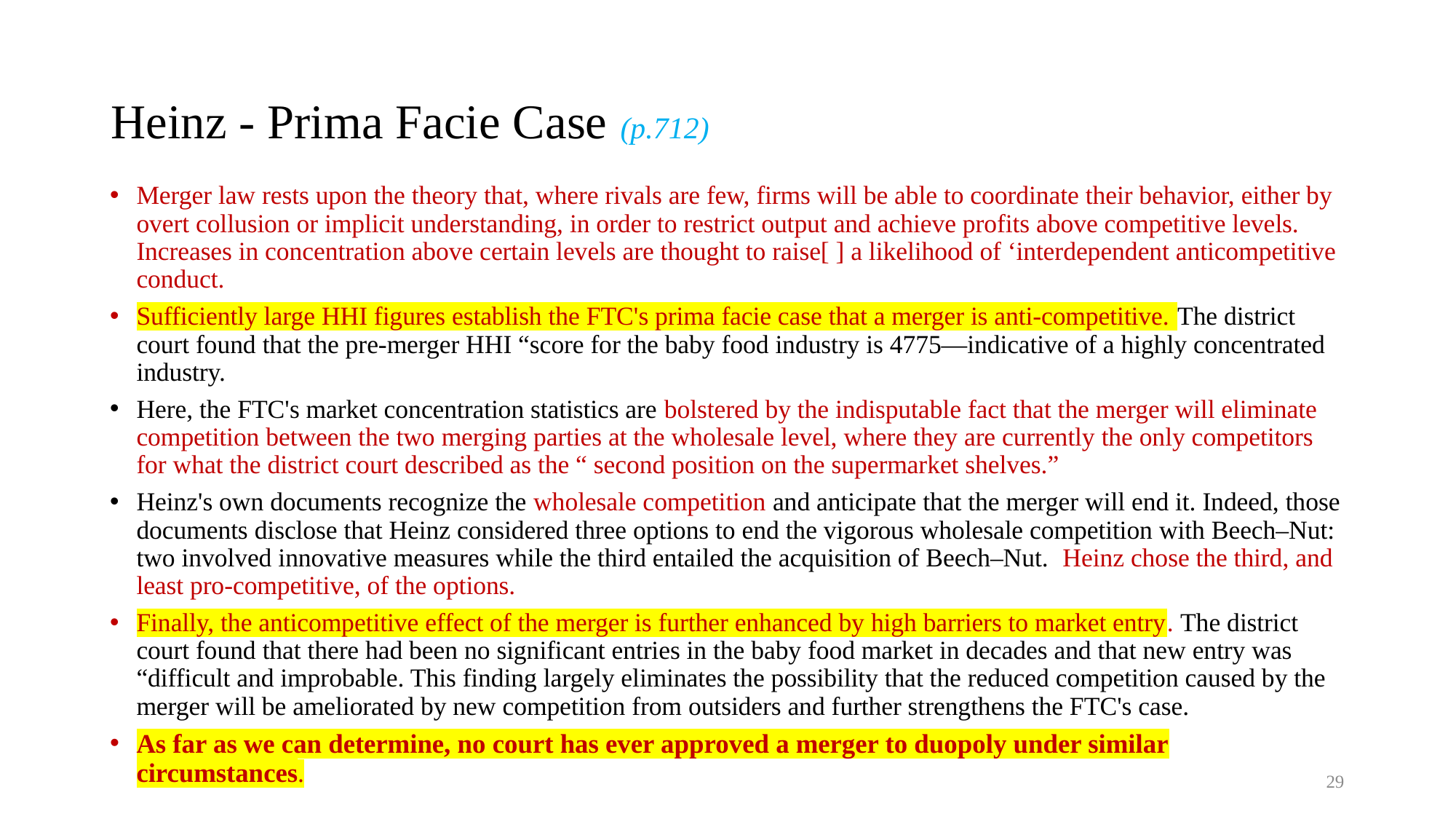

# Heinz - Prima Facie Case (p.712)
Merger law rests upon the theory that, where rivals are few, firms will be able to coordinate their behavior, either by overt collusion or implicit understanding, in order to restrict output and achieve profits above competitive levels. Increases in concentration above certain levels are thought to raise[ ] a likelihood of ‘interdependent anticompetitive conduct.
Sufficiently large HHI figures establish the FTC's prima facie case that a merger is anti-competitive. The district court found that the pre-merger HHI “score for the baby food industry is 4775—indicative of a highly concentrated industry.
Here, the FTC's market concentration statistics are bolstered by the indisputable fact that the merger will eliminate competition between the two merging parties at the wholesale level, where they are currently the only competitors for what the district court described as the “ second position on the supermarket shelves.”
Heinz's own documents recognize the wholesale competition and anticipate that the merger will end it. Indeed, those documents disclose that Heinz considered three options to end the vigorous wholesale competition with Beech–Nut: two involved innovative measures while the third entailed the acquisition of Beech–Nut.  Heinz chose the third, and least pro-competitive, of the options.
Finally, the anticompetitive effect of the merger is further enhanced by high barriers to market entry. The district court found that there had been no significant entries in the baby food market in decades and that new entry was “difficult and improbable. This finding largely eliminates the possibility that the reduced competition caused by the merger will be ameliorated by new competition from outsiders and further strengthens the FTC's case.
As far as we can determine, no court has ever approved a merger to duopoly under similar circumstances.
29